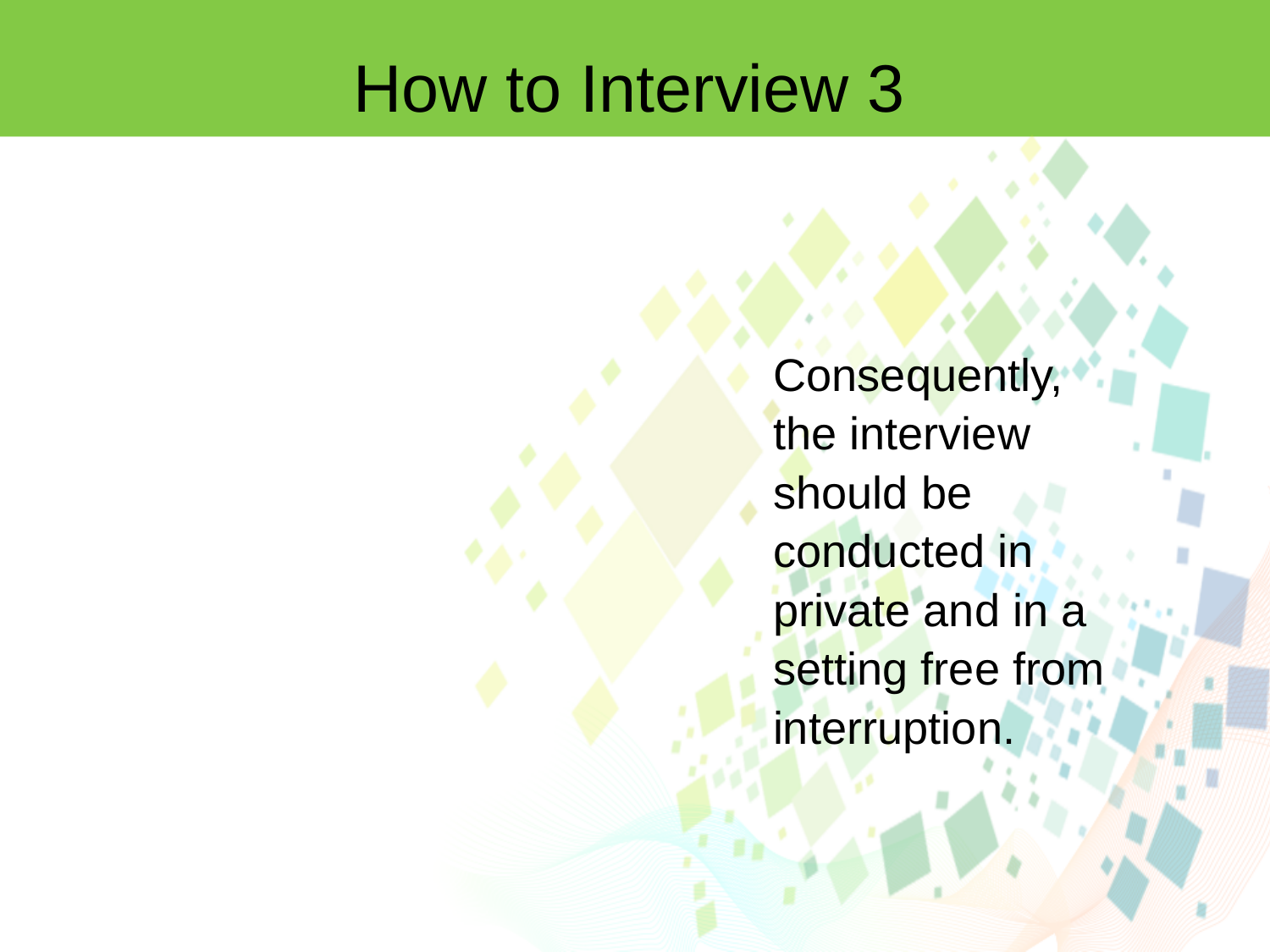

How to Interview 3
Consequently, the interview should be conducted in private and in a setting free from interruption.